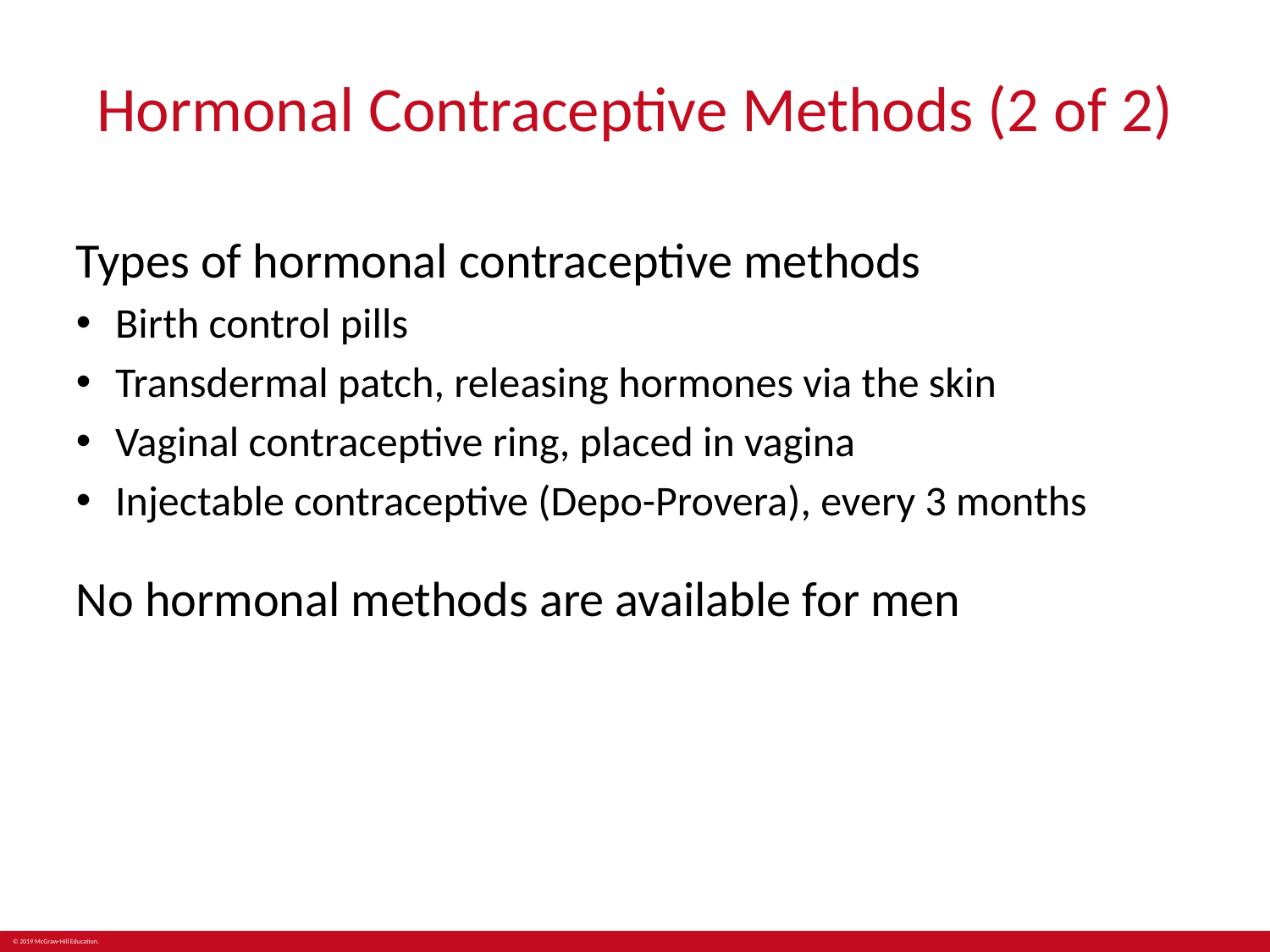

# Hormonal Contraceptive Methods (2 of 2)
Types of hormonal contraceptive methods
Birth control pills
Transdermal patch, releasing hormones via the skin
Vaginal contraceptive ring, placed in vagina
Injectable contraceptive (Depo-Provera), every 3 months
No hormonal methods are available for men